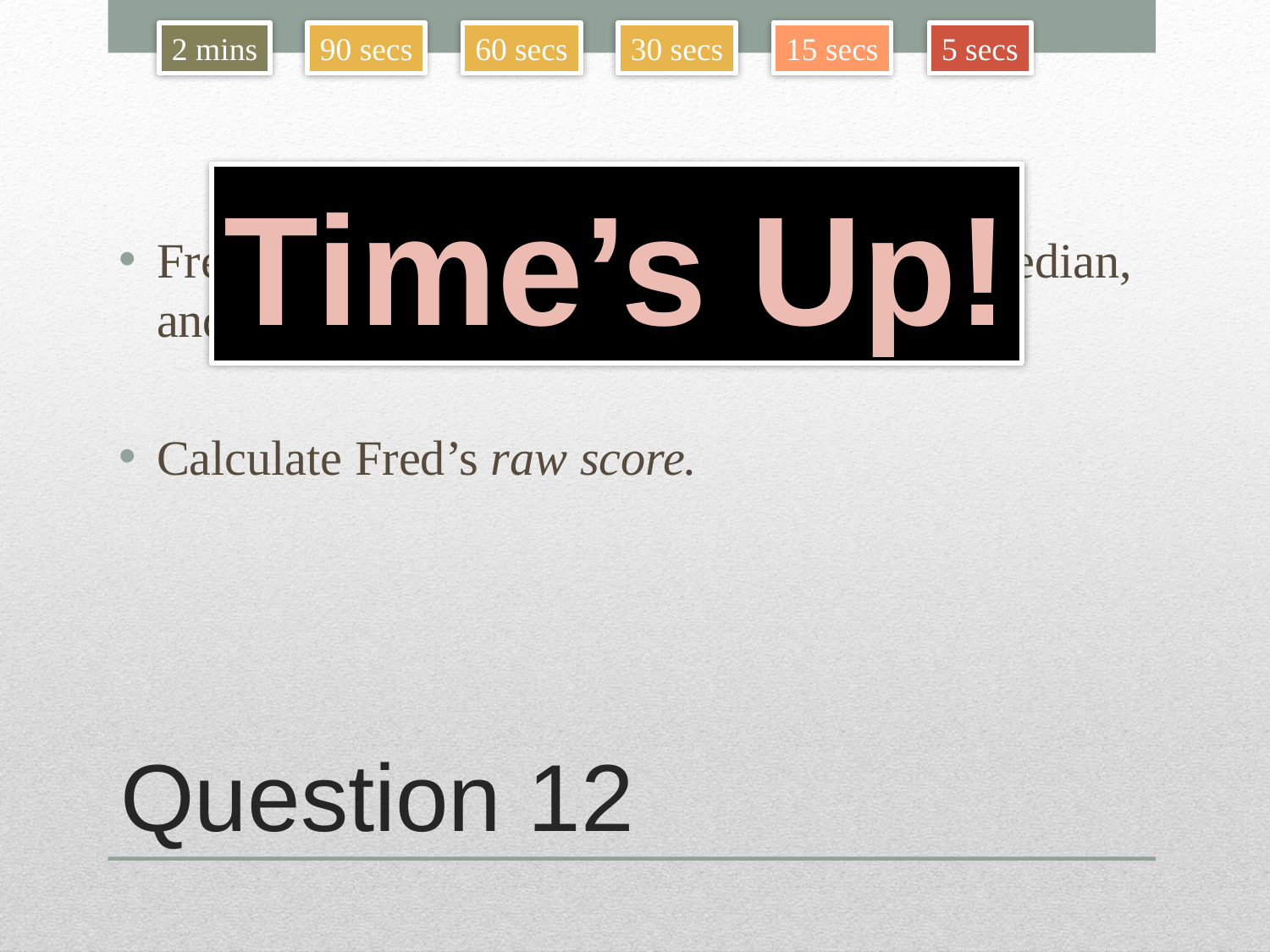

2 mins
90 secs
60 secs
30 secs
15 secs
5 secs
Fred’s z-score is 1.50. The sample mean, median, and mode are all 10. The variance is 16.

Calculate Fred’s raw score.

Time’s Up!
# Question 12